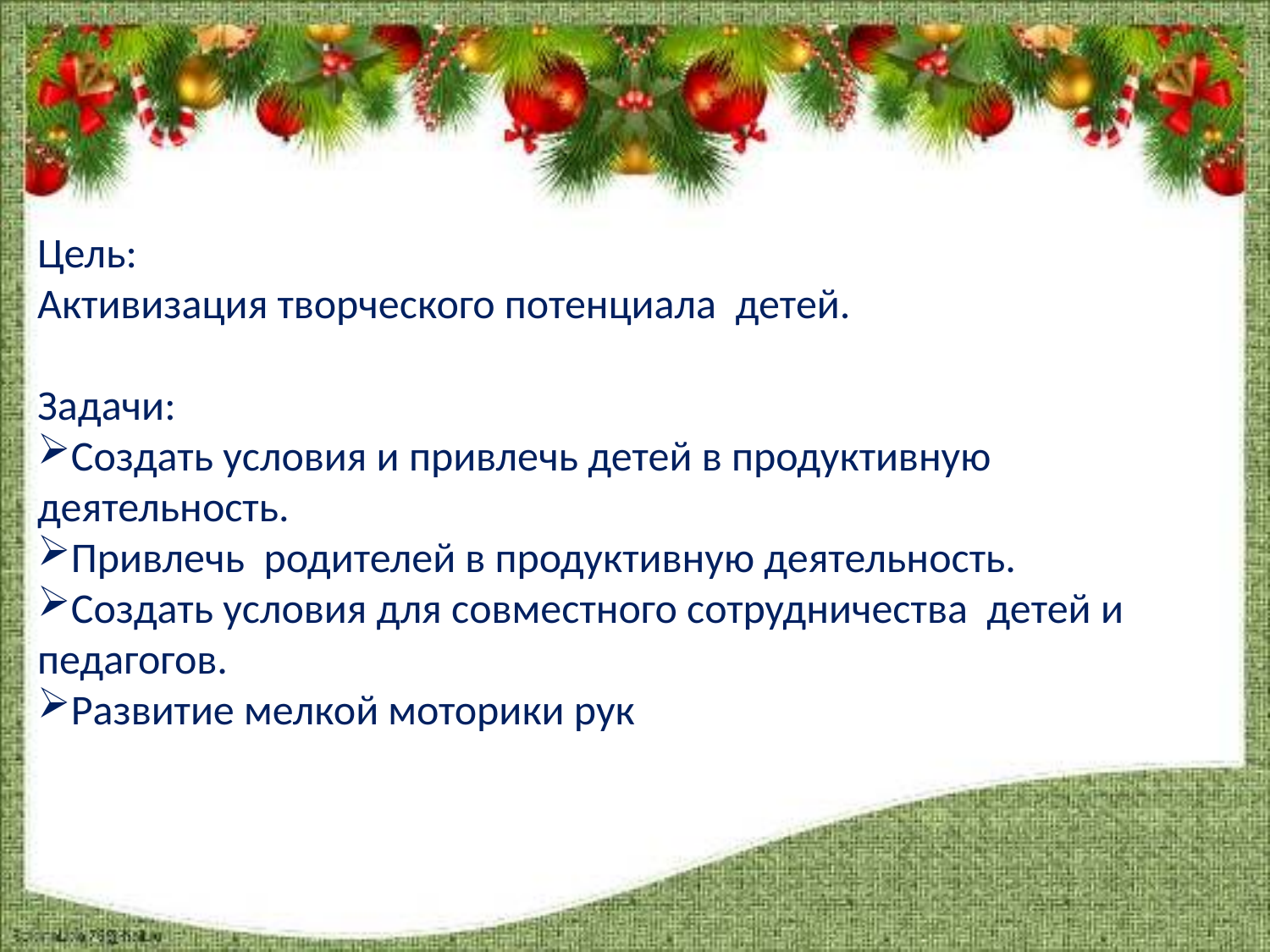

Цель:
Активизация творческого потенциала  детей.

Задачи:
Создать условия и привлечь детей в продуктивную деятельность.
Привлечь  родителей в продуктивную деятельность.
Создать условия для совместного сотрудничества  детей и педагогов.
Развитие мелкой моторики рук